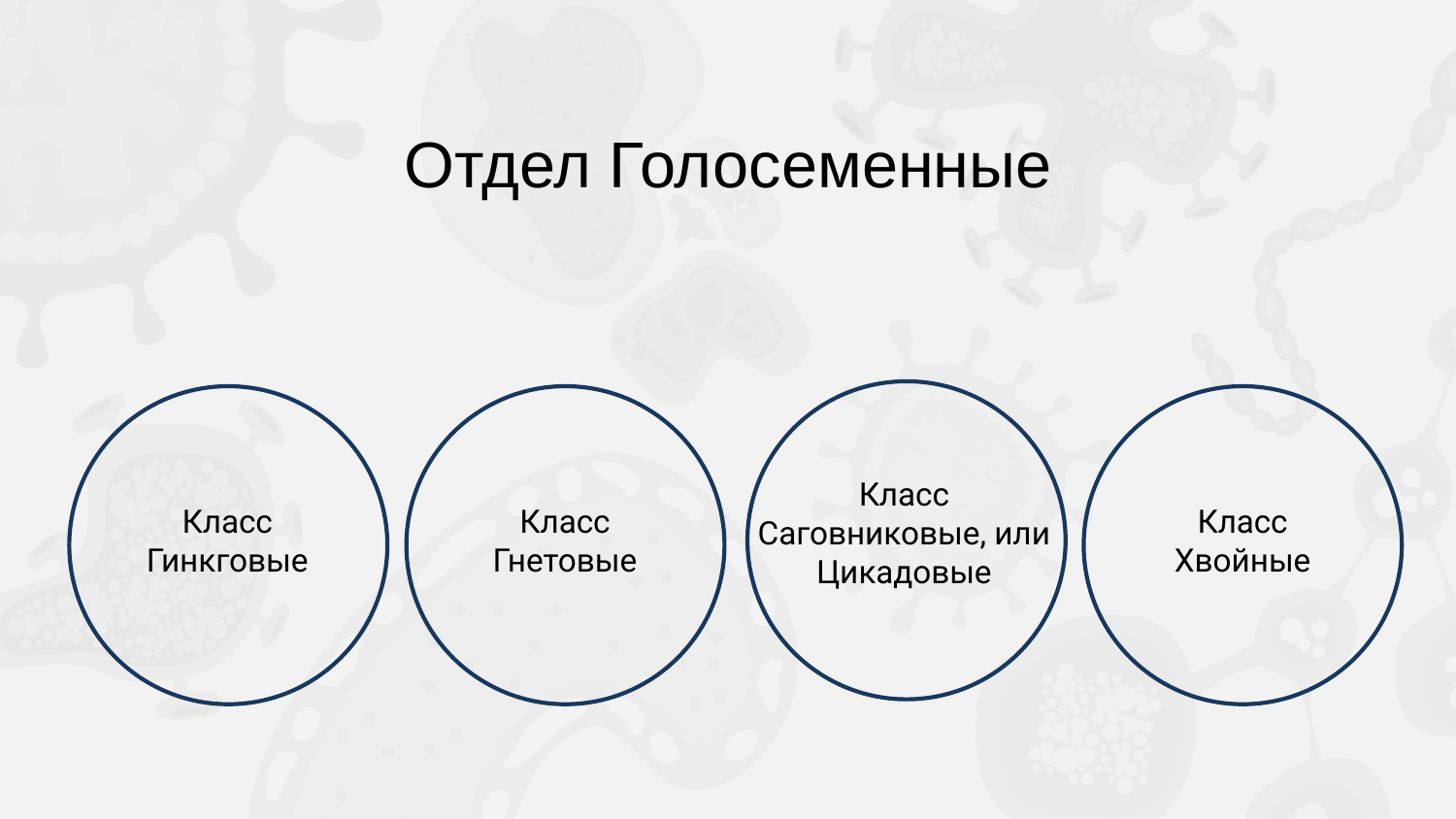

Отдел Голосеменные

Класс
Саговниковые, или Цикадовые
Класс
Хвойные
Класс
Гинкговые
Класс
Гнетовые